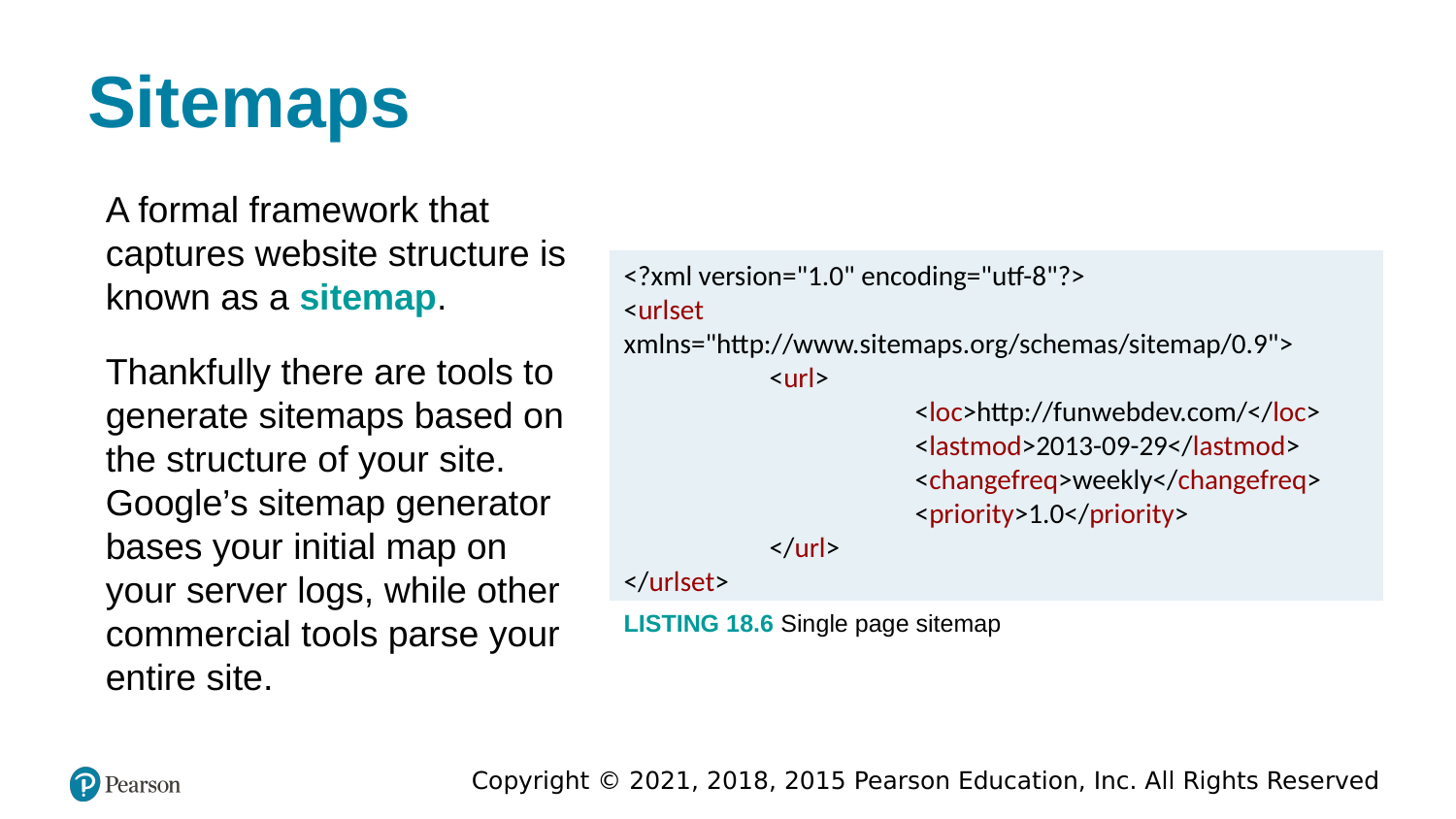

# Sitemaps
A formal framework that captures website structure is known as a sitemap.
Thankfully there are tools to generate sitemaps based on the structure of your site. Google’s sitemap generator bases your initial map on your server logs, while other commercial tools parse your entire site.
<?xml version="1.0" encoding="utf-8"?>
<urlset xmlns="http://www.sitemaps.org/schemas/sitemap/0.9">
	<url>
		<loc>http://funwebdev.com/</loc>
		<lastmod>2013-09-29</lastmod>
		<changefreq>weekly</changefreq>
		<priority>1.0</priority>
	</url>
</urlset>
LISTING 18.6 Single page sitemap